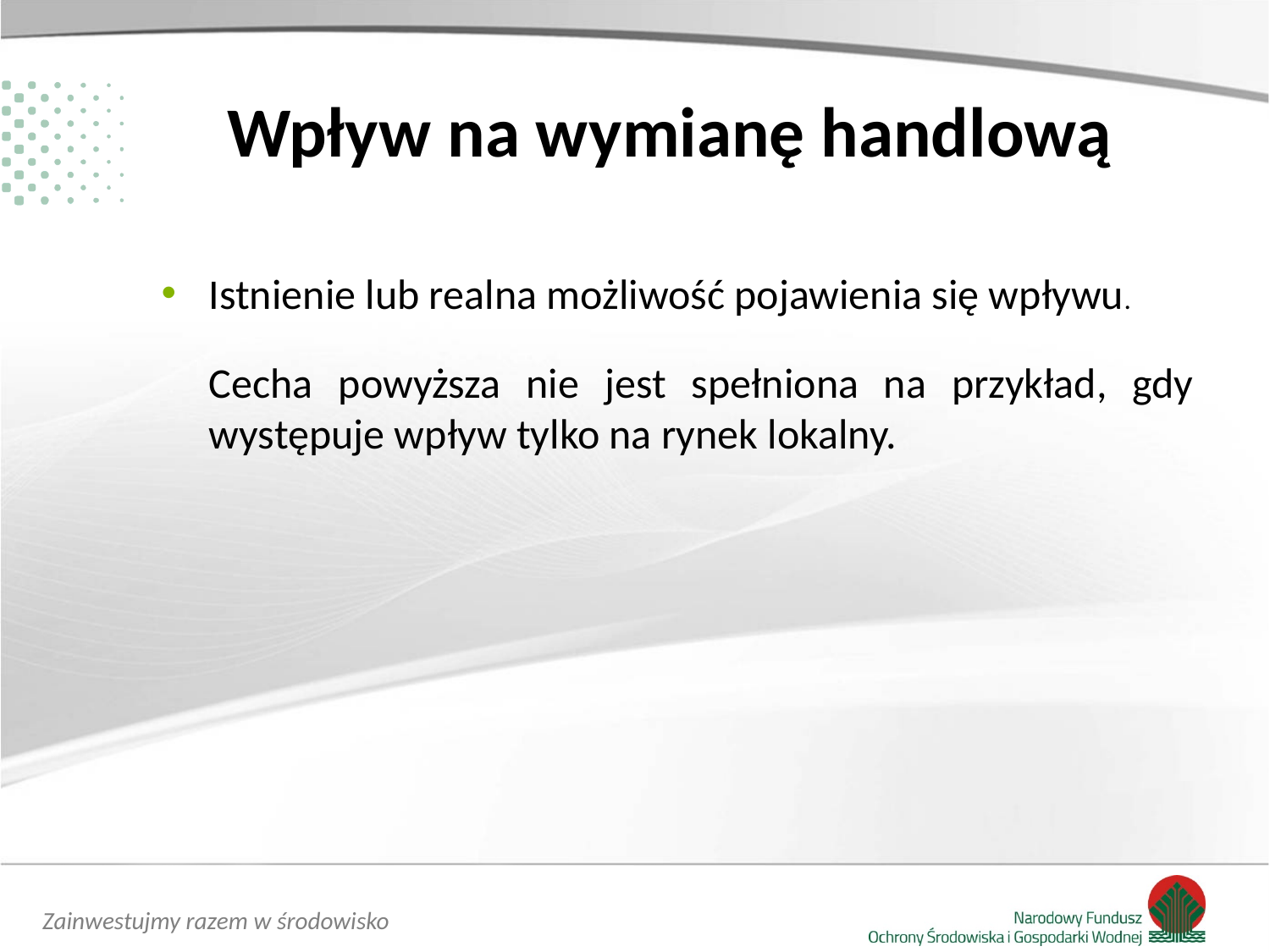

Wpływ na wymianę handlową

Istnienie lub realna możliwość pojawienia się wpływu.

	Cecha powyższa nie jest spełniona na przykład, gdy występuje wpływ tylko na rynek lokalny.